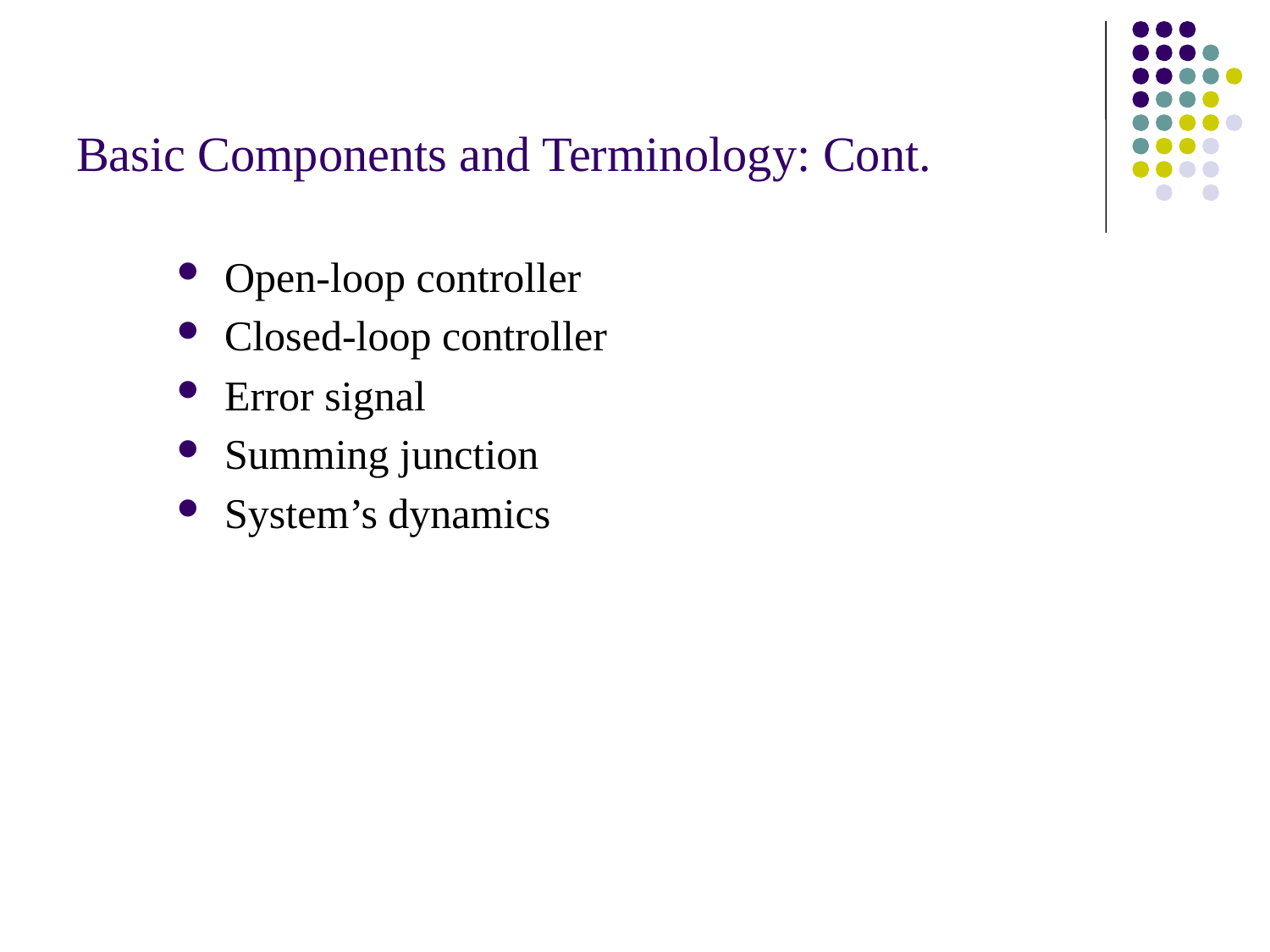

# Basic Components and Terminology: Cont.
Open-loop controller
Closed-loop controller
Error signal
Summing junction
System’s dynamics